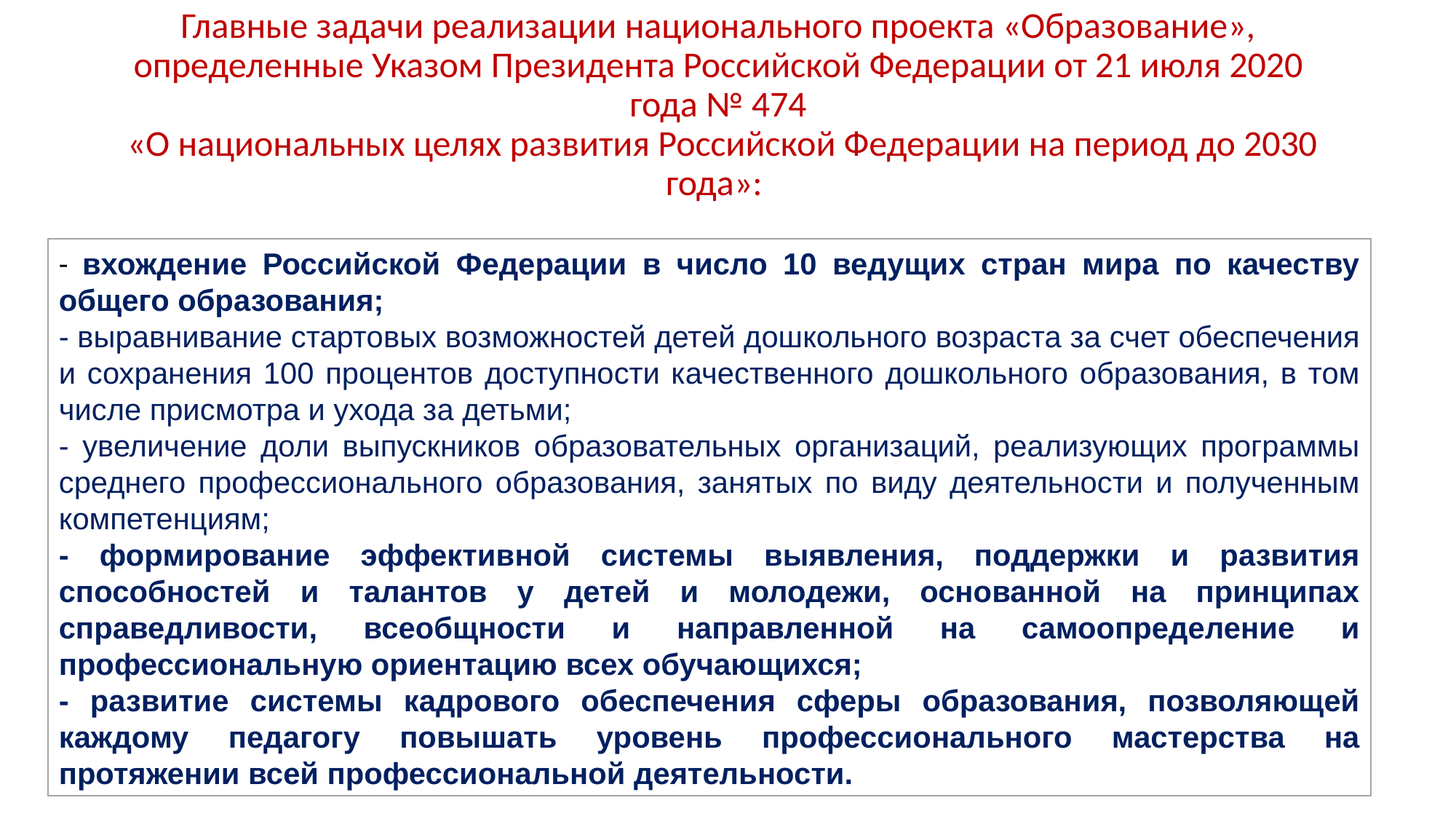

# Главные задачи реализации национального проекта «Образование», определенные Указом Президента Российской Федерации от 21 июля 2020 года № 474 «О национальных целях развития Российской Федерации на период до 2030 года»:
- вхождение Российской Федерации в число 10 ведущих стран мира по качеству общего образования;
- выравнивание стартовых возможностей детей дошкольного возраста за счет обеспечения и сохранения 100 процентов доступности качественного дошкольного образования, в том числе присмотра и ухода за детьми;
- увеличение доли выпускников образовательных организаций, реализующих программы среднего профессионального образования, занятых по виду деятельности и полученным компетенциям;
- формирование эффективной системы выявления, поддержки и развития способностей и талантов у детей и молодежи, основанной на принципах справедливости, всеобщности и направленной на самоопределение и профессиональную ориентацию всех обучающихся;
- развитие системы кадрового обеспечения сферы образования, позволяющей каждому педагогу повышать уровень профессионального мастерства на протяжении всей профессиональной деятельности.